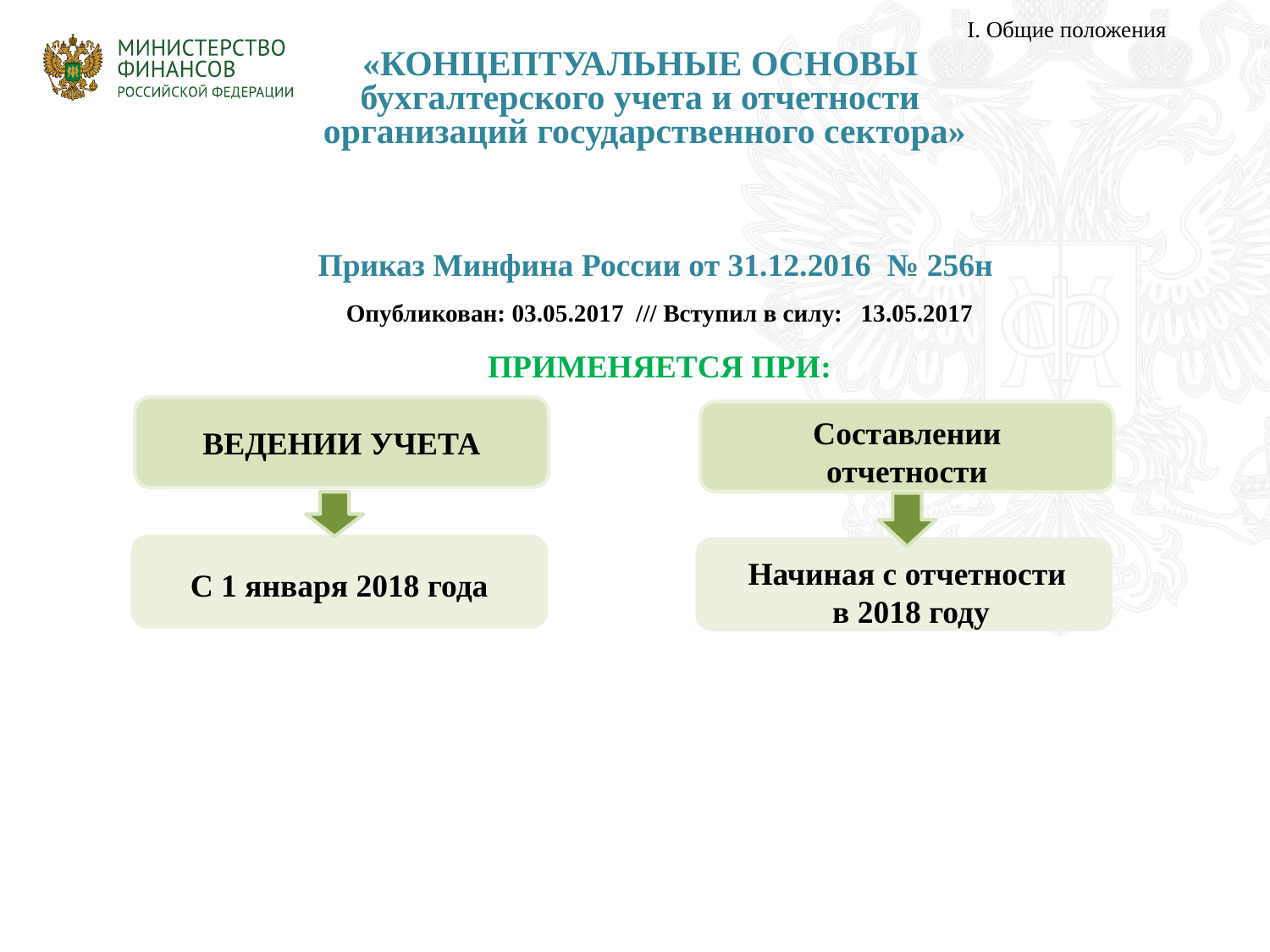

I. Общие положения
«КОНЦЕПТУАЛЬНЫЕ ОСНОВЫ
бухгалтерского учета и отчетности
организаций государственного сектора»
Приказ Минфина России от 31.12.2016  № 256н
Опубликован: 03.05.2017  /// Вступил в силу:   13.05.2017
ПРИМЕНЯЕТСЯ ПРИ:

ВЕДЕНИИ УЧЕТА

Cоставлении отчетности

Начиная с отчетности
 в 2018 году
С 1 января 2018 года